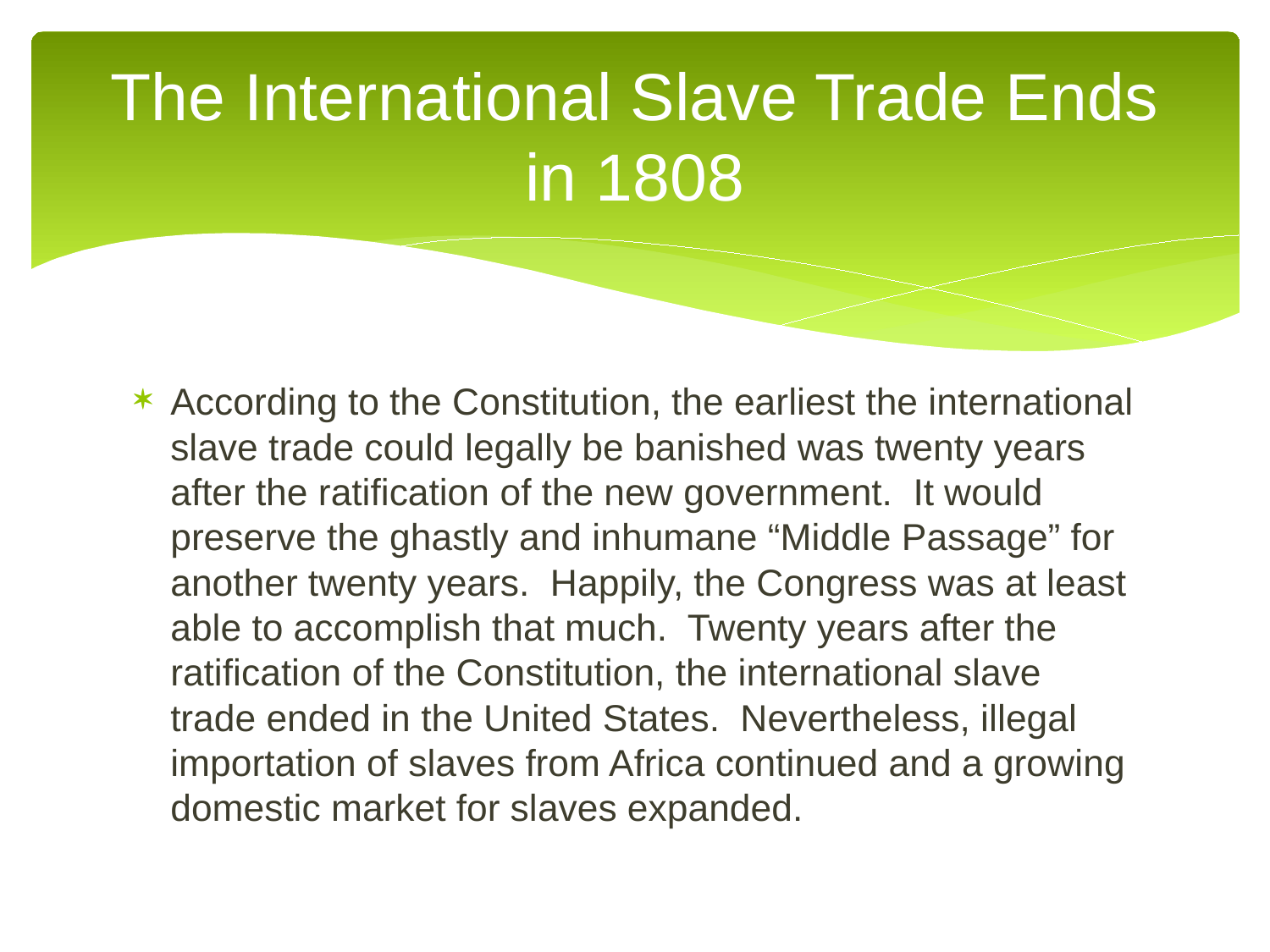

# The International Slave Trade Ends in 1808
According to the Constitution, the earliest the international slave trade could legally be banished was twenty years after the ratification of the new government.  It would preserve the ghastly and inhumane “Middle Passage” for another twenty years.  Happily, the Congress was at least able to accomplish that much.  Twenty years after the ratification of the Constitution, the international slave trade ended in the United States.  Nevertheless, illegal importation of slaves from Africa continued and a growing domestic market for slaves expanded.